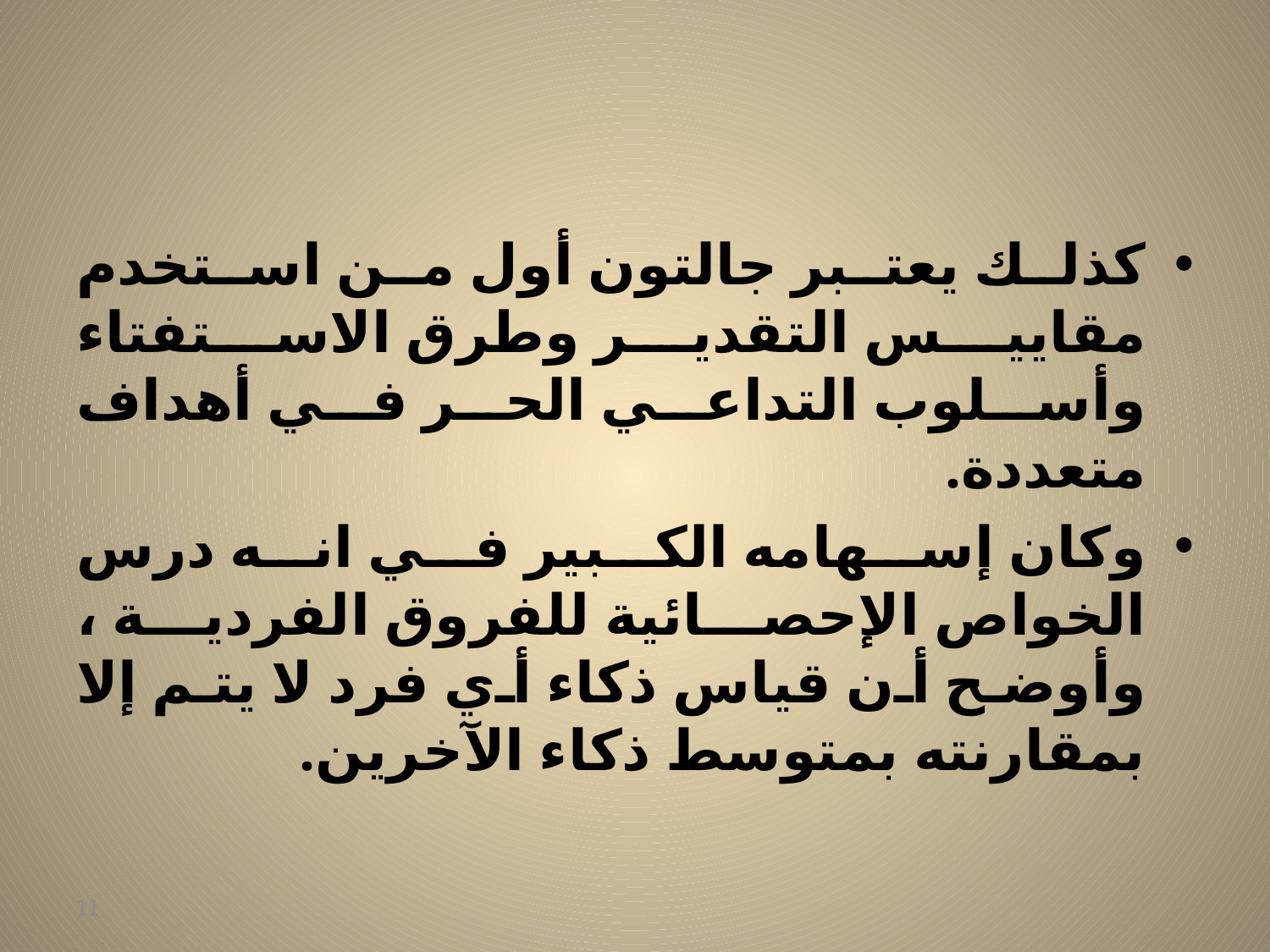

#
كذلك يعتبر جالتون أول من استخدم مقاييس التقدير وطرق الاستفتاء وأسلوب التداعي الحر في أهداف متعددة.
وكان إسهامه الكبير في انه درس الخواص الإحصائية للفروق الفردية ، وأوضح أن قياس ذكاء أي فرد لا يتم إلا بمقارنته بمتوسط ذكاء الآخرين.

11